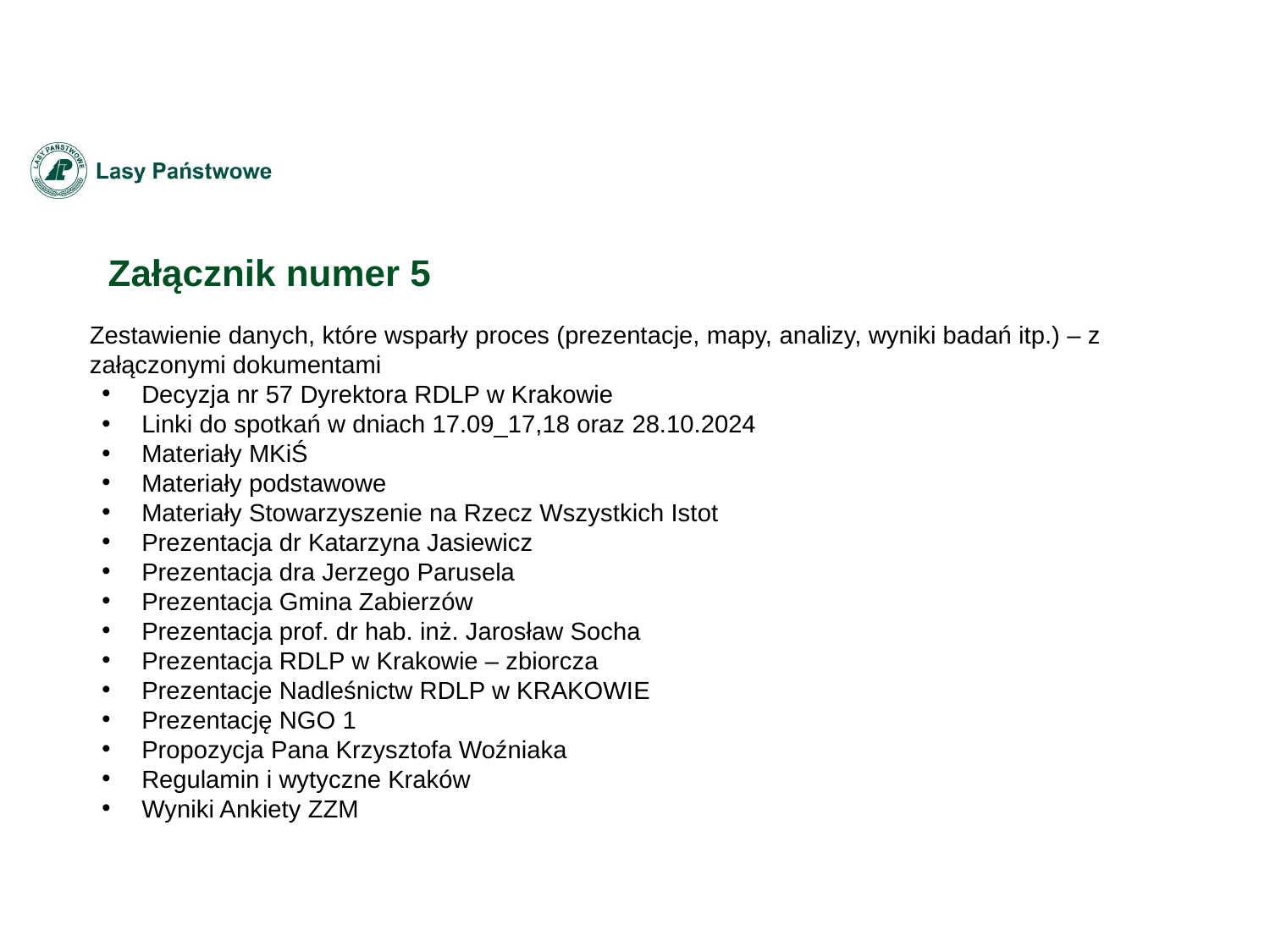

Załącznik numer 5
Zestawienie danych, które wsparły proces (prezentacje, mapy, analizy, wyniki badań itp.) – z załączonymi dokumentami
Decyzja nr 57 Dyrektora RDLP w Krakowie
Linki do spotkań w dniach 17.09_17,18 oraz 28.10.2024
Materiały MKiŚ
Materiały podstawowe
Materiały Stowarzyszenie na Rzecz Wszystkich Istot
Prezentacja dr Katarzyna Jasiewicz
Prezentacja dra Jerzego Parusela
Prezentacja Gmina Zabierzów
Prezentacja prof. dr hab. inż. Jarosław Socha
Prezentacja RDLP w Krakowie – zbiorcza
Prezentacje Nadleśnictw RDLP w KRAKOWIE
Prezentację NGO 1
Propozycja Pana Krzysztofa Woźniaka
Regulamin i wytyczne Kraków
Wyniki Ankiety ZZM